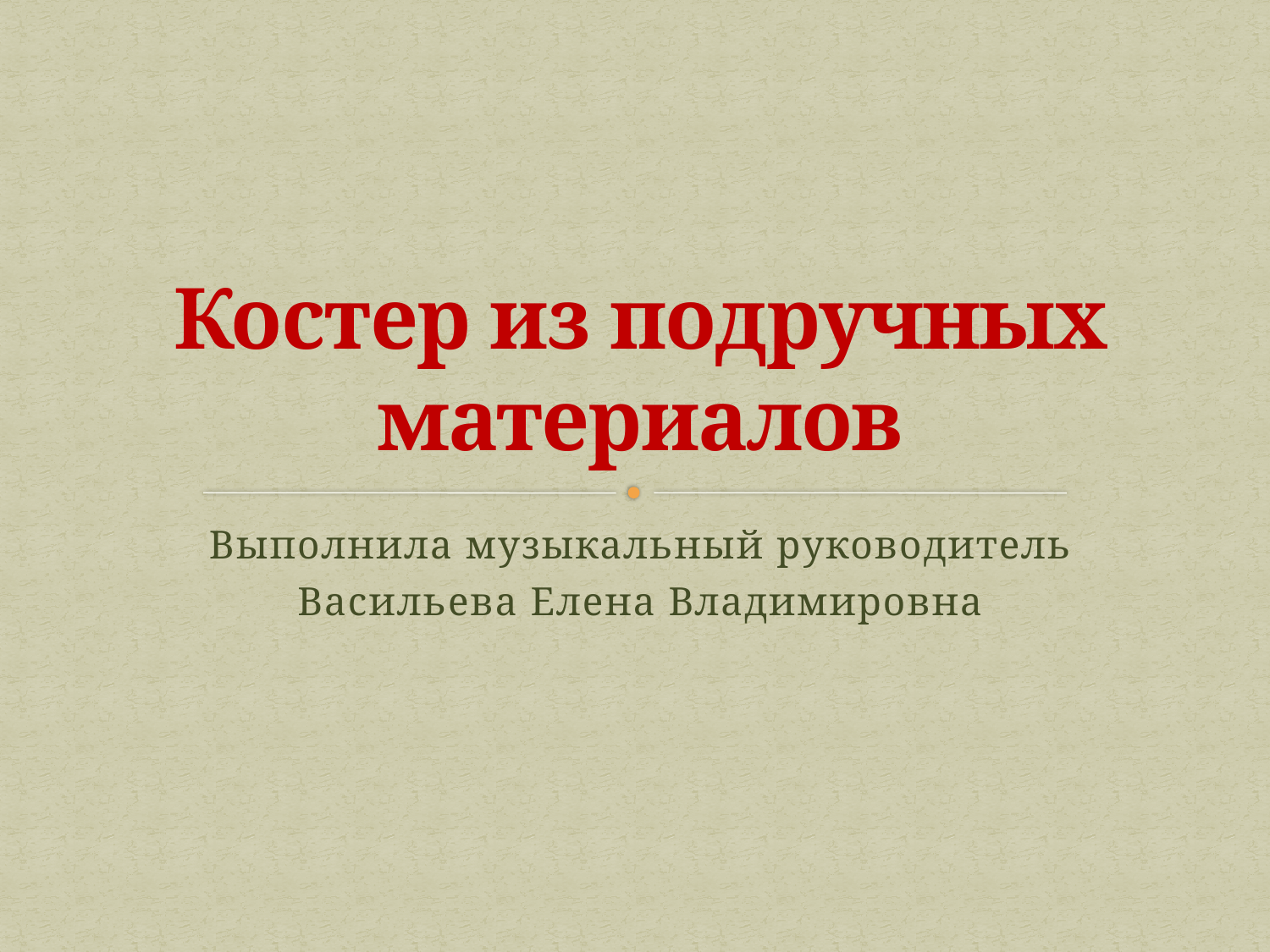

# Костер из подручных материалов
Выполнила музыкальный руководитель
Васильева Елена Владимировна